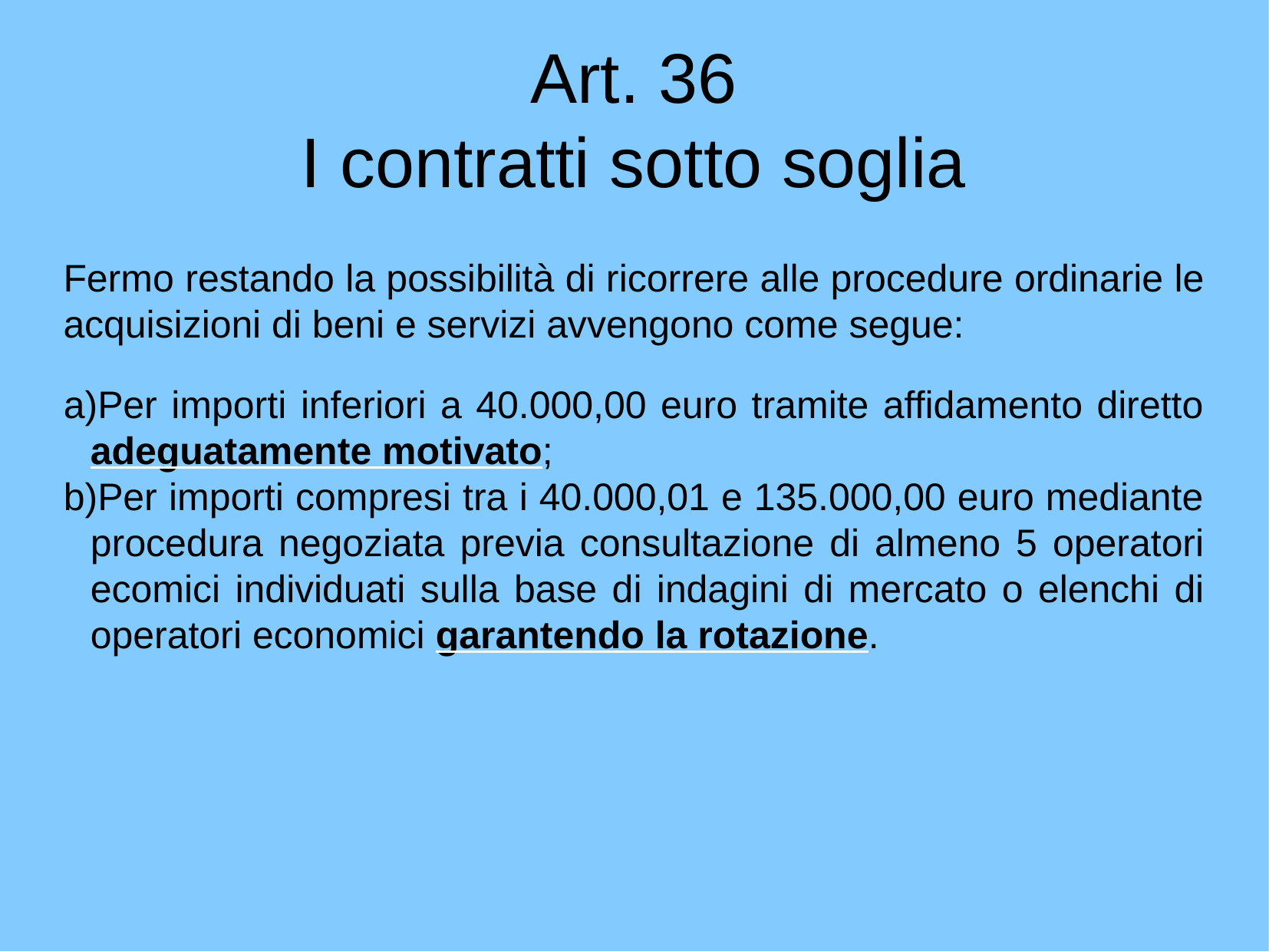

Art. 36
I contratti sotto soglia
Fermo restando la possibilità di ricorrere alle procedure ordinarie le acquisizioni di beni e servizi avvengono come segue:

Per importi inferiori a 40.000,00 euro tramite affidamento diretto adeguatamente motivato;
Per importi compresi tra i 40.000,01 e 135.000,00 euro mediante procedura negoziata previa consultazione di almeno 5 operatori ecomici individuati sulla base di indagini di mercato o elenchi di operatori economici garantendo la rotazione.